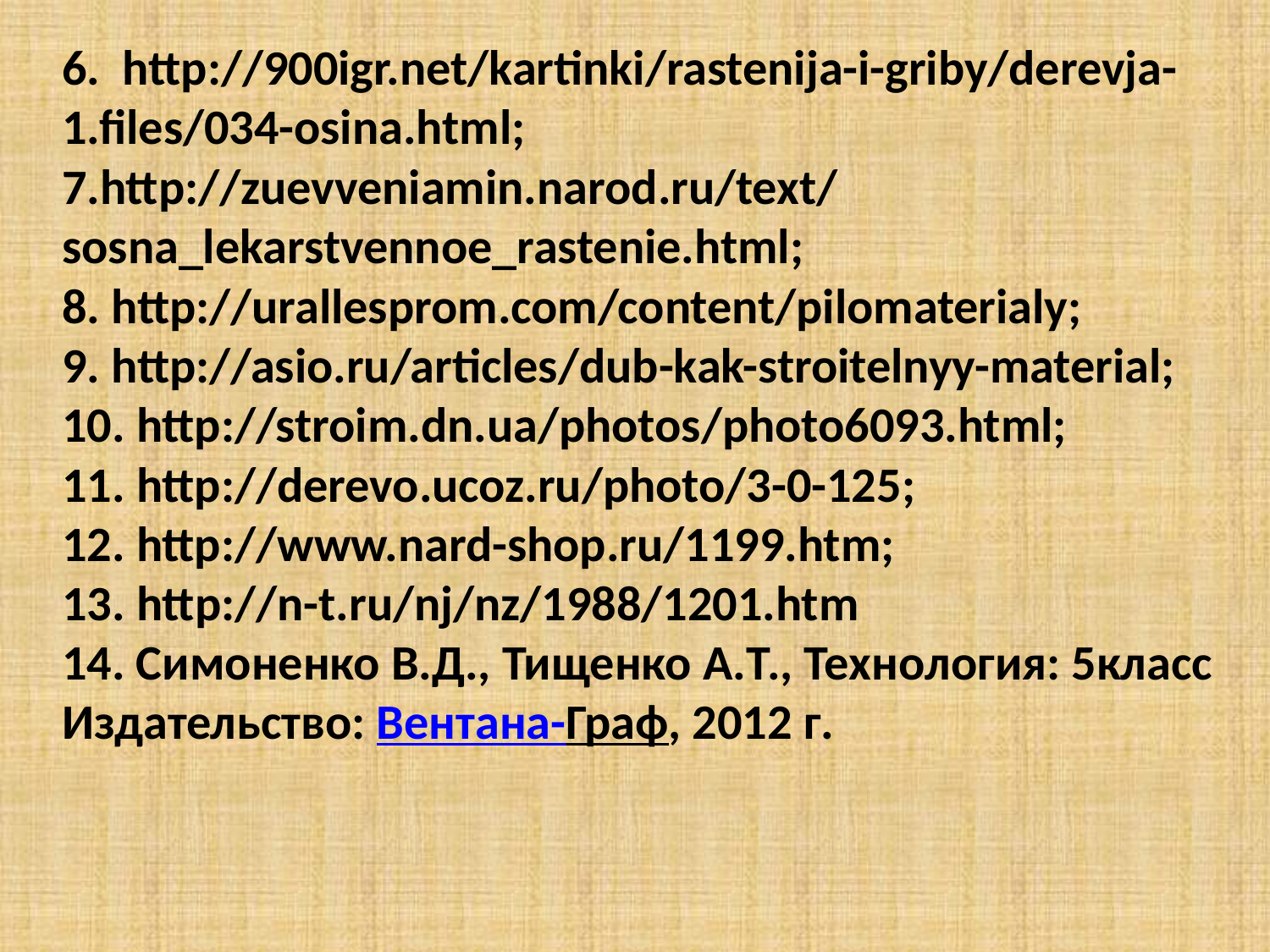

6.  http://900igr.net/kartinki/rastenija-i-griby/derevja- 1.files/034-osina.html;
7.http://zuevveniamin.narod.ru/text/sosna_lekarstvennoe_rastenie.html;
8. http://urallesprom.com/content/pilomaterialy;
9. http://asio.ru/articles/dub-kak-stroitelnyy-material;
10. http://stroim.dn.ua/photos/photo6093.html;
11. http://derevo.ucoz.ru/photo/3-0-125;
12. http://www.nard-shop.ru/1199.htm;
13. http://n-t.ru/nj/nz/1988/1201.htm
14. Симоненко В.Д., Тищенко А.Т., Технология: 5класс Издательство: Вентана-Граф, 2012 г.